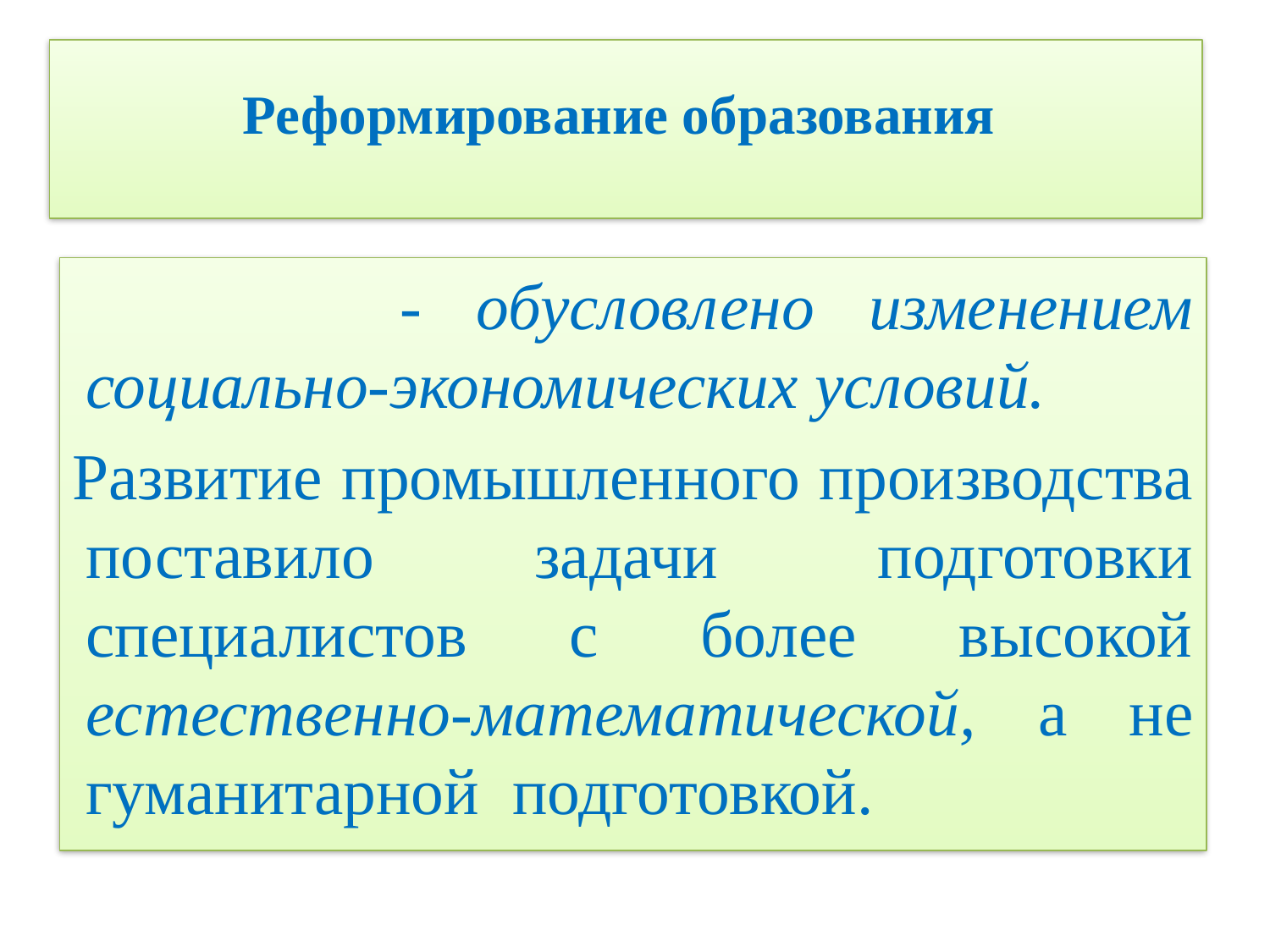

# Реформирование образования
      - обусловлено изменением социально-экономических условий.
Развитие промышленного производства поставило задачи подготовки специалистов с более высокой естественно-математической, а не гуманитарной  подготовкой.